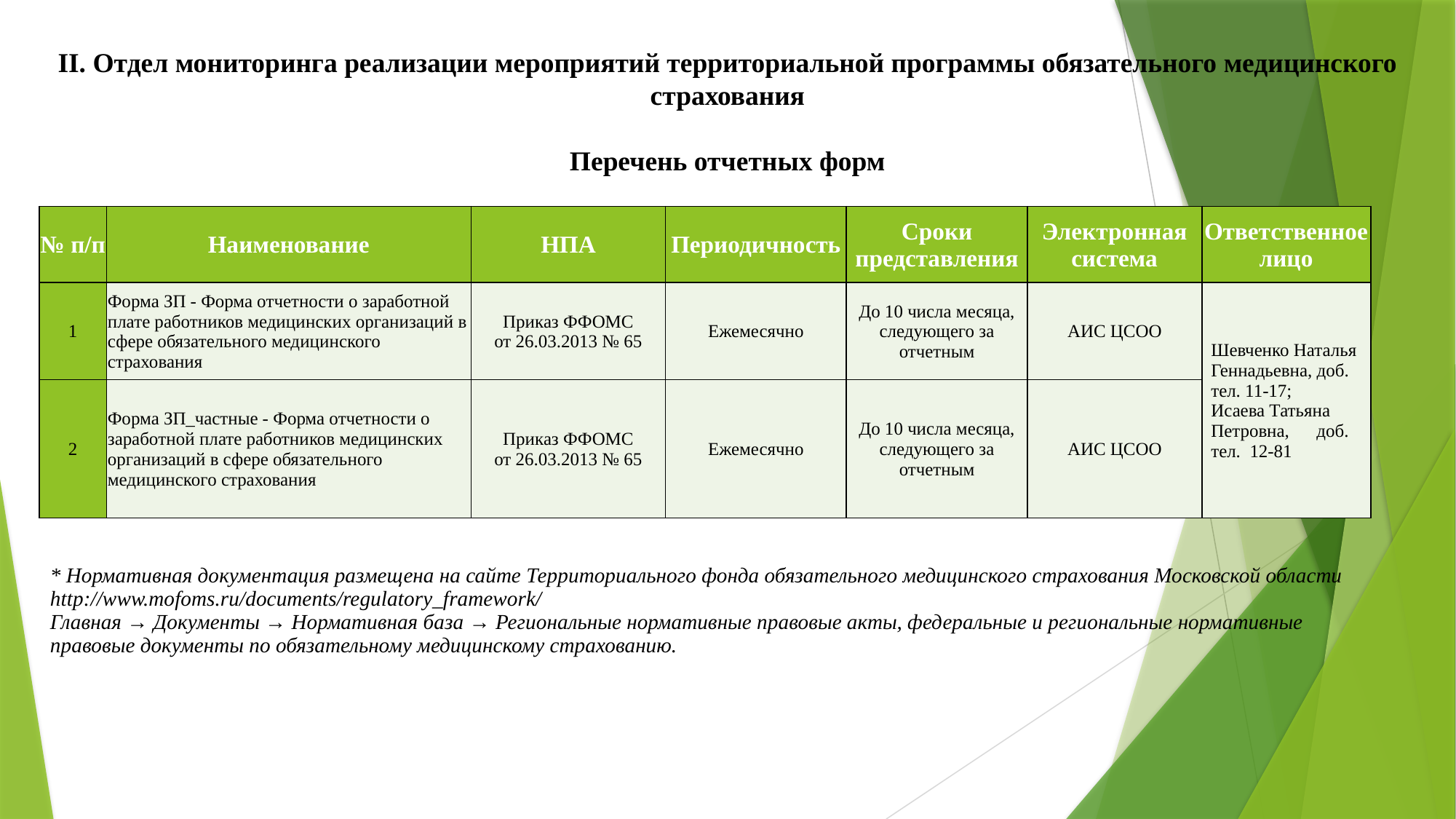

II. Отдел мониторинга реализации мероприятий территориальной программы обязательного медицинского страхования

Перечень отчетных форм
| № п/п | Наименование | НПА | Периодичность | Сроки представления | Электронная система | Ответственное лицо |
| --- | --- | --- | --- | --- | --- | --- |
| 1 | Форма ЗП - Форма отчетности о заработной плате работников медицинских организаций в сфере обязательного медицинского страхования | Приказ ФФОМС от 26.03.2013 № 65 | Ежемесячно | До 10 числа месяца, следующего за отчетным | АИС ЦСОО | Шевченко Наталья Геннадьевна, доб. тел. 11-17; Исаева Татьяна Петровна, доб. тел. 12-81 |
| 2 | Форма ЗП\_частные - Форма отчетности о заработной плате работников медицинских организаций в сфере обязательного медицинского страхования | Приказ ФФОМС от 26.03.2013 № 65 | Ежемесячно | До 10 числа месяца, следующего за отчетным | АИС ЦСОО |  |
# * Нормативная документация размещена на сайте Территориального фонда обязательного медицинского страхования Московской области http://www.mofoms.ru/documents/regulatory_framework/ Главная → Документы → Нормативная база → Региональные нормативные правовые акты, федеральные и региональные нормативные правовые документы по обязательному медицинскому страхованию.